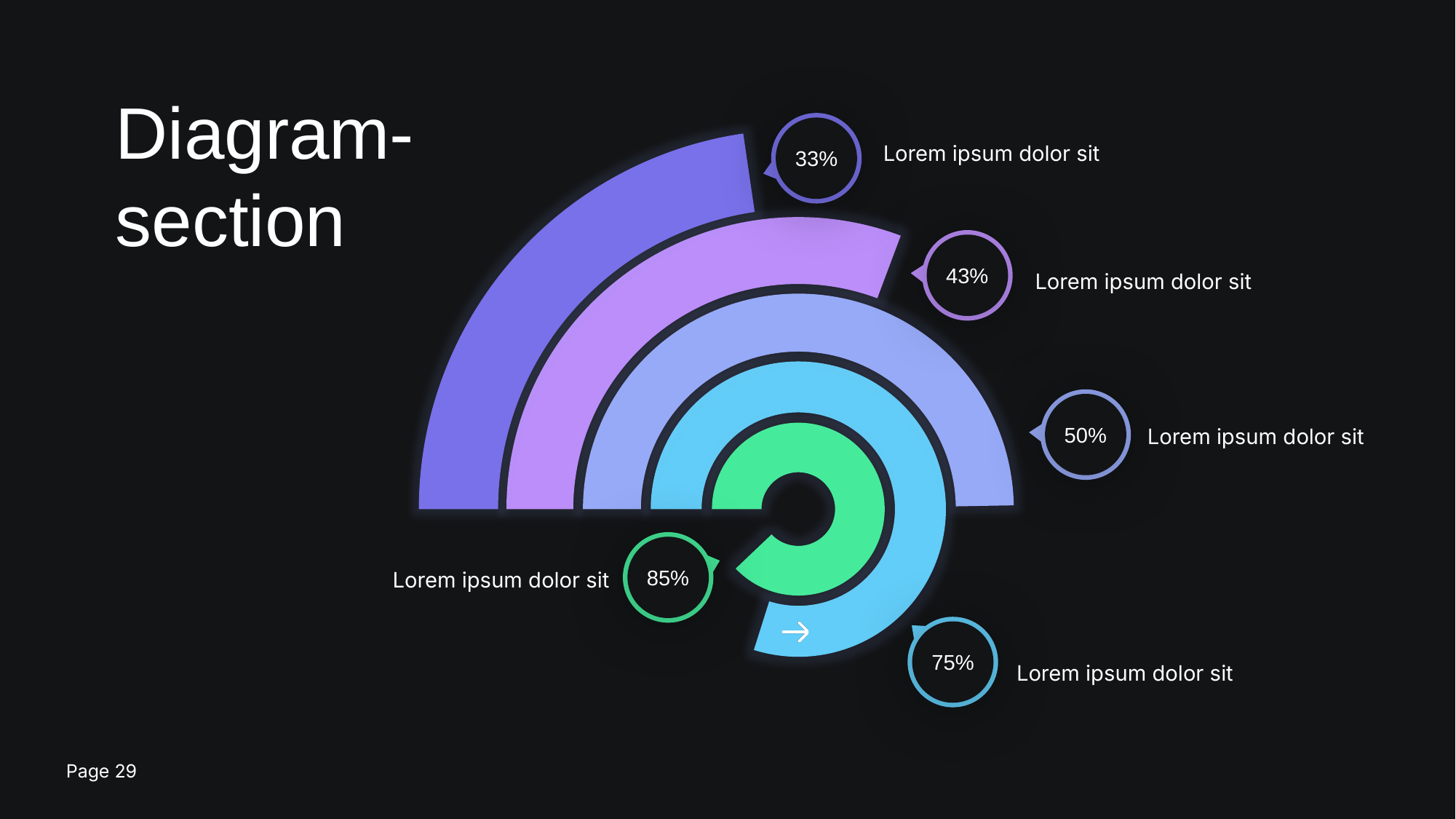

Diagram-section

33%
Lorem ipsum dolor sit

43%
Lorem ipsum dolor sit

50%
Lorem ipsum dolor sit

85%
Lorem ipsum dolor sit

75%

Lorem ipsum dolor sit